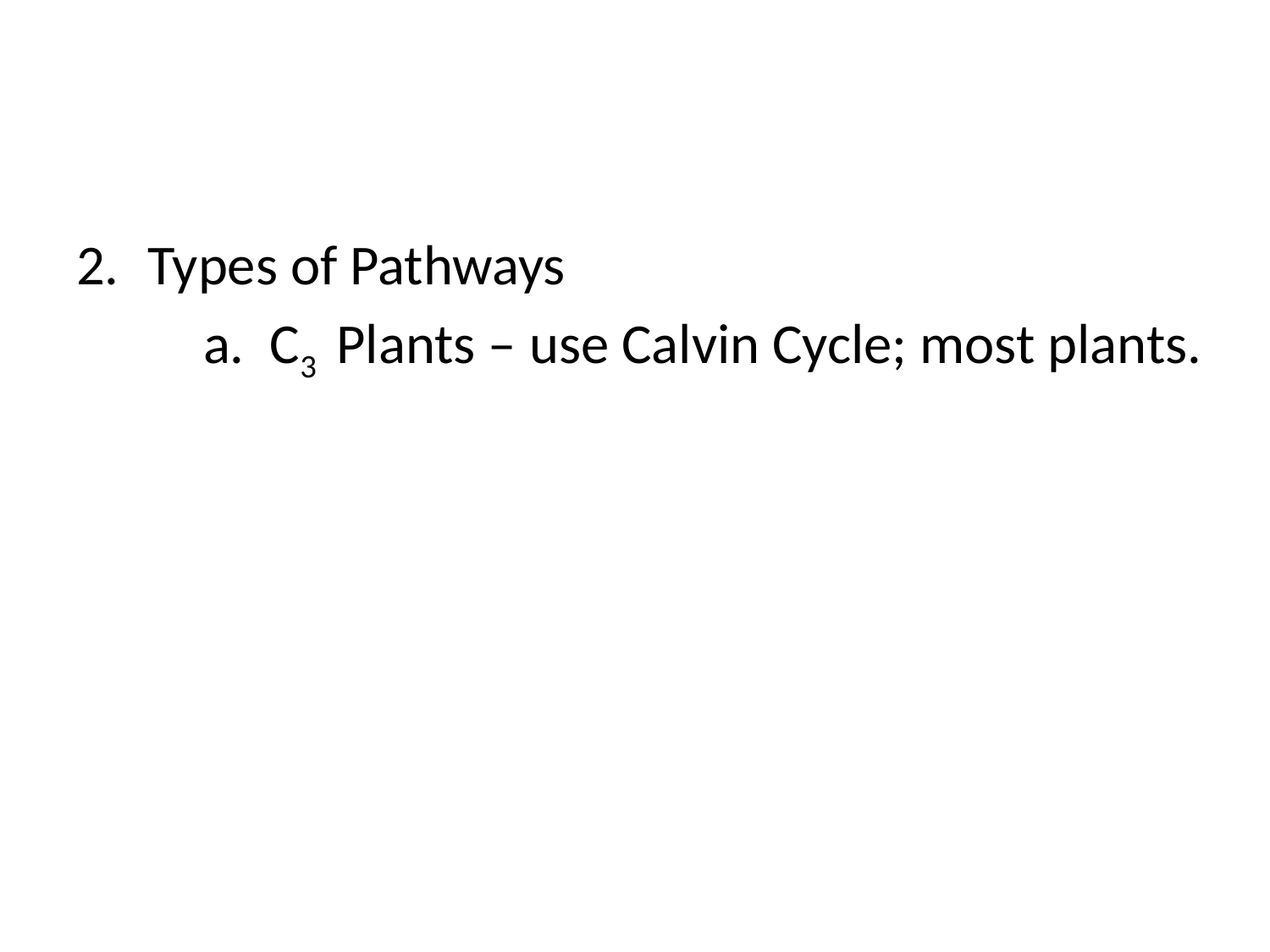

#
Types of Pathways
	a.  C3  Plants – use Calvin Cycle; most plants.